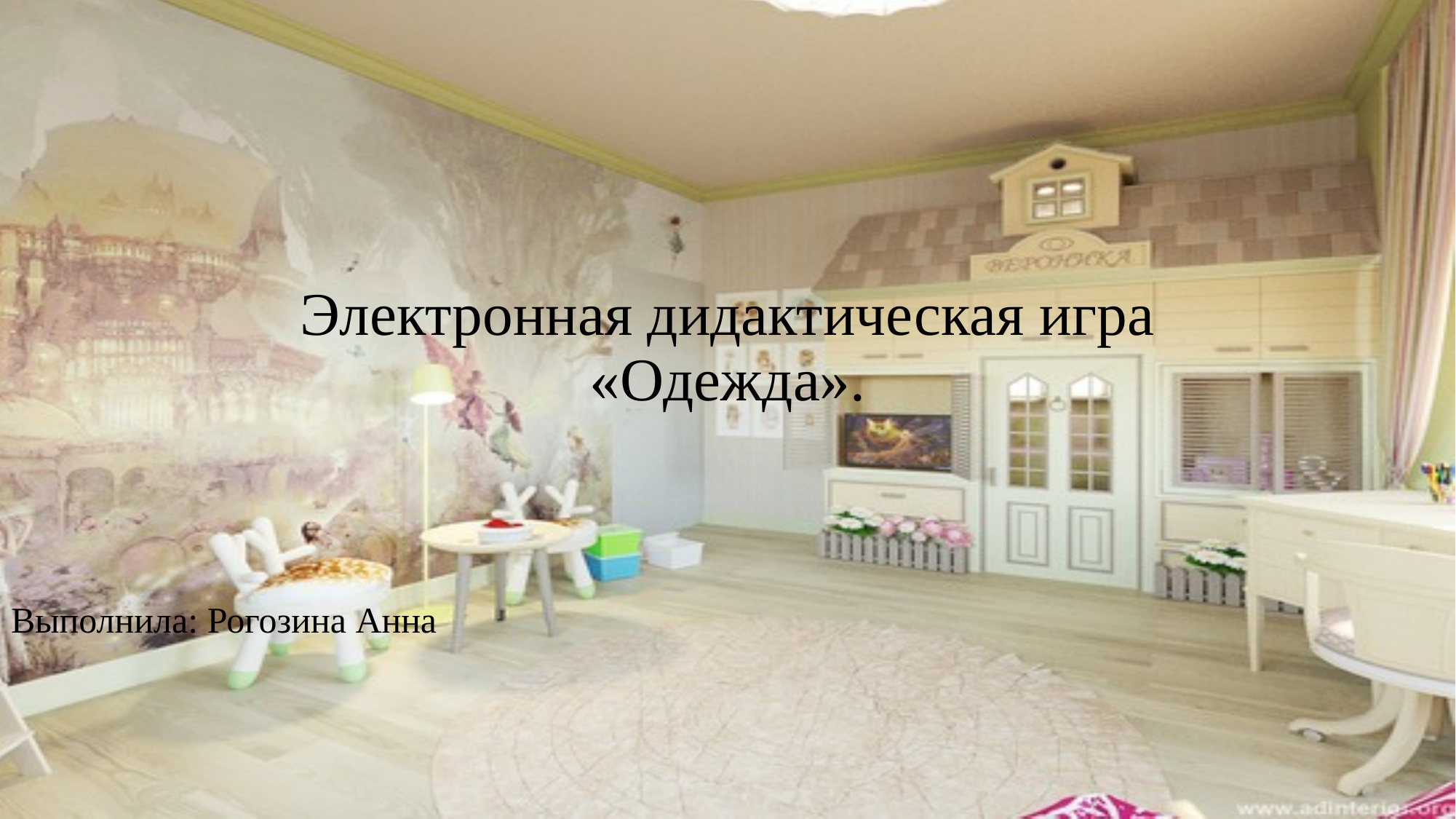

# Электронная дидактическая игра «Одежда».
Выполнила: Рогозина Анна